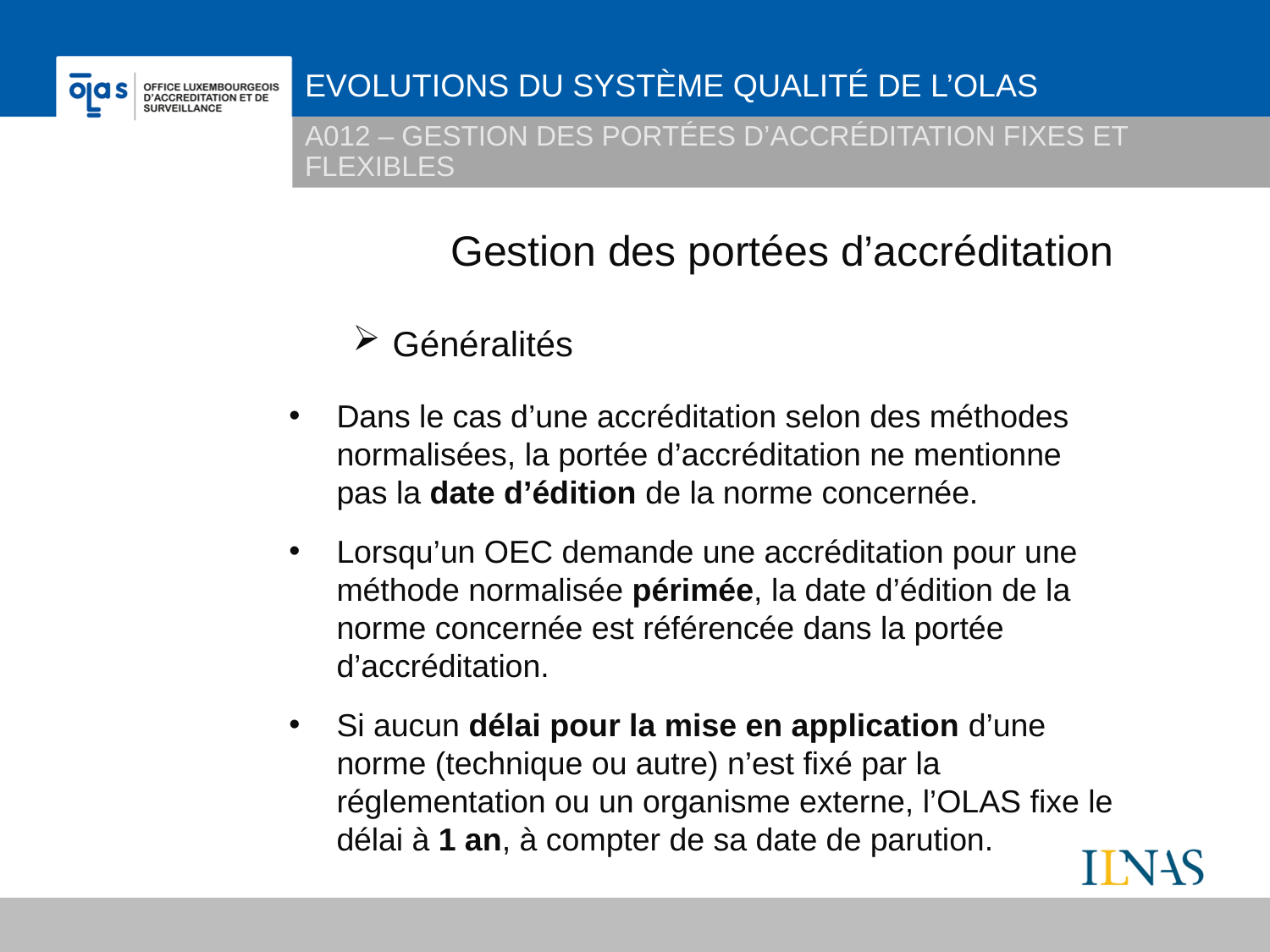

# Evolutions du système qualité de l’OLAS
A012 – Gestion des portées d’accréditation fixes et flexibles
Gestion des portées d’accréditation
Généralités
Dans le cas d’une accréditation selon des méthodes normalisées, la portée d’accréditation ne mentionne pas la date d’édition de la norme concernée.
Lorsqu’un OEC demande une accréditation pour une méthode normalisée périmée, la date d’édition de la norme concernée est référencée dans la portée d’accréditation.
Si aucun délai pour la mise en application d’une norme (technique ou autre) n’est fixé par la réglementation ou un organisme externe, l’OLAS fixe le délai à 1 an, à compter de sa date de parution.